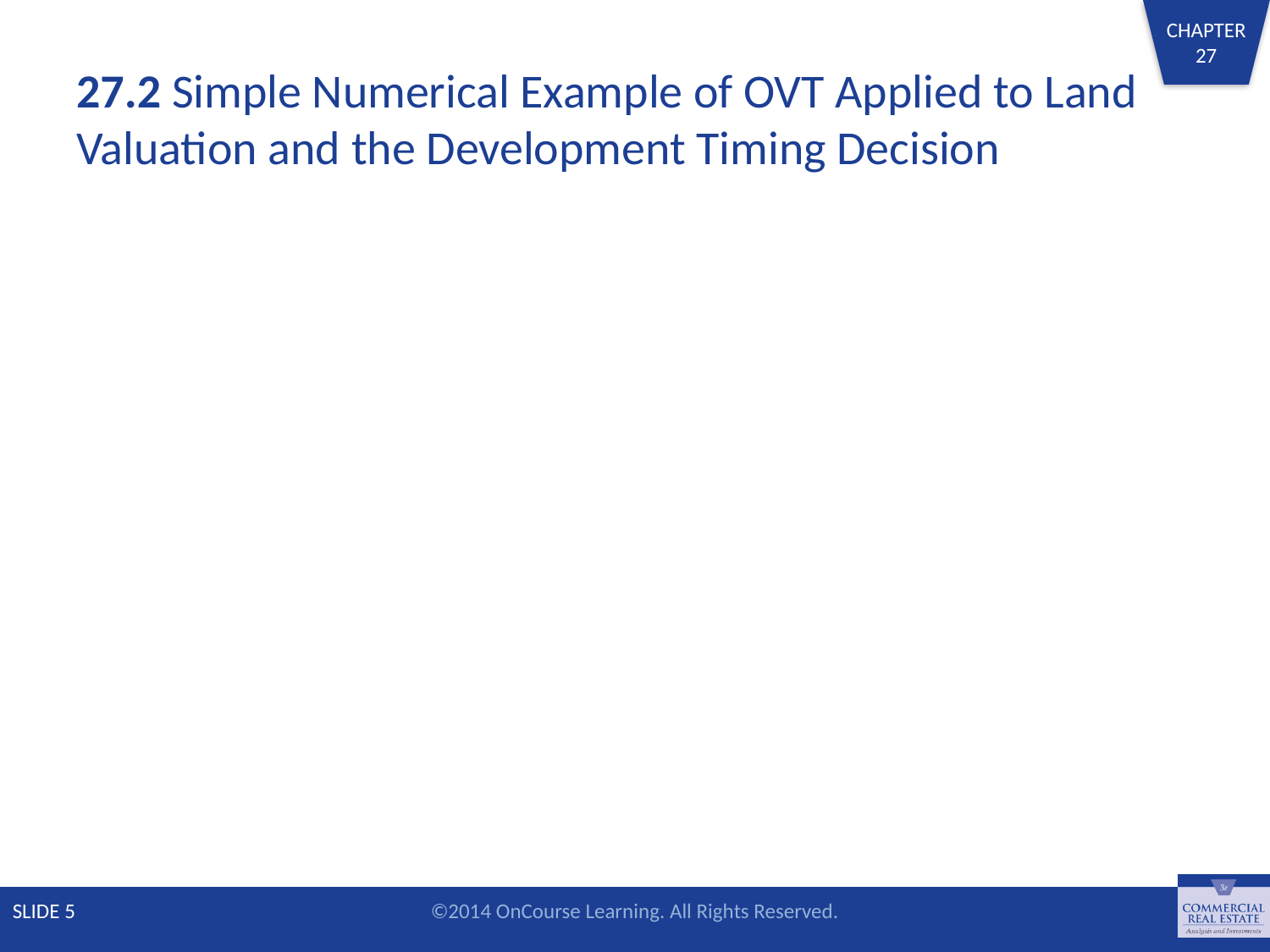

# 27.2 Simple Numerical Example of OVT Applied to Land Valuation and the Development Timing Decision

SLIDE 5